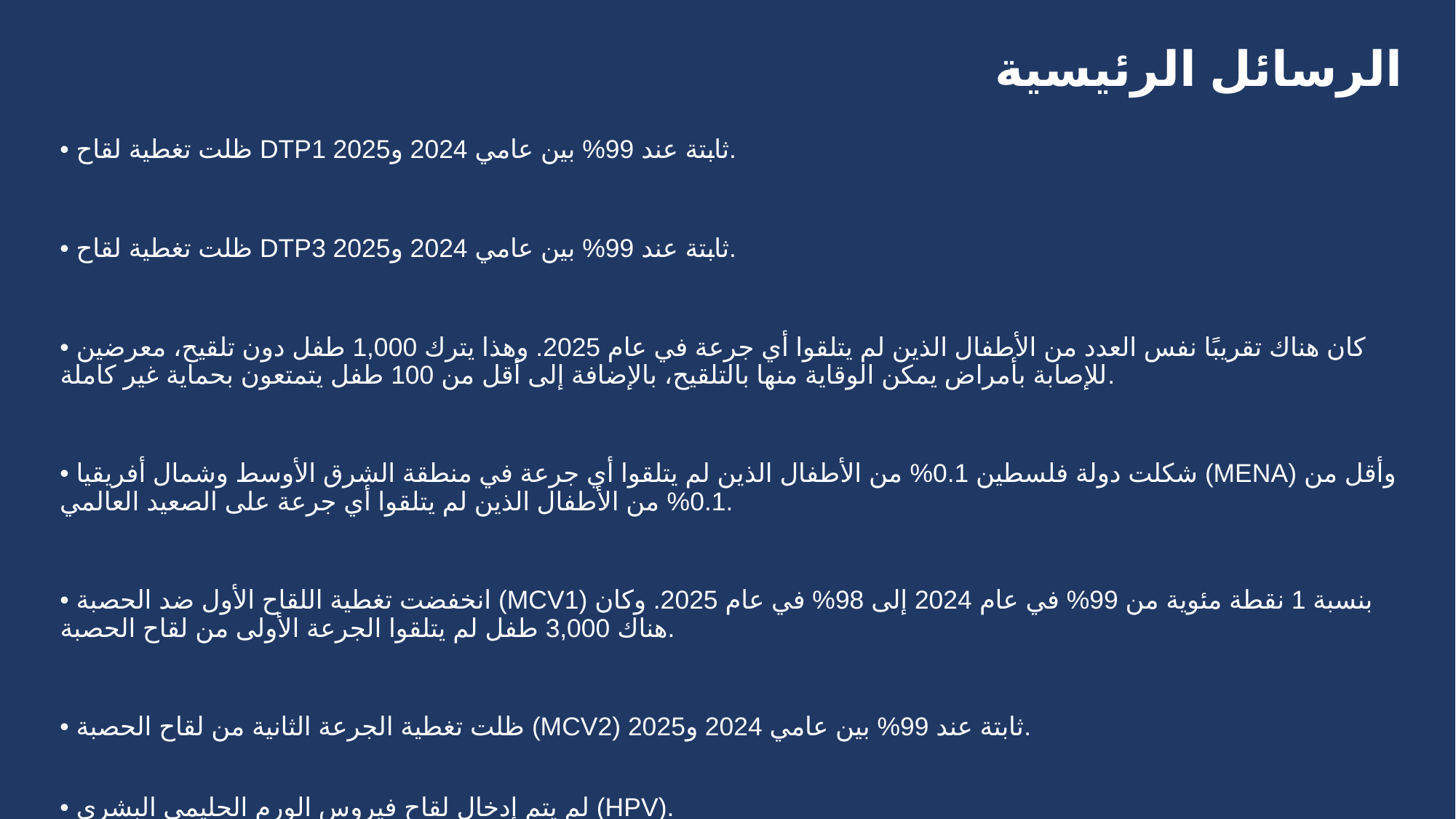

# الرسائل الرئيسية
• ظلت تغطية لقاح DTP1 ثابتة عند 99% بين عامي 2024 و2025.

• ظلت تغطية لقاح DTP3 ثابتة عند 99% بين عامي 2024 و2025.

• كان هناك تقريبًا نفس العدد من الأطفال الذين لم يتلقوا أي جرعة في عام 2025. وهذا يترك 1,000 طفل دون تلقيح، معرضين للإصابة بأمراض يمكن الوقاية منها بالتلقيح، بالإضافة إلى أقل من 100 طفل يتمتعون بحماية غير كاملة.

• شكلت دولة فلسطين 0.1% من الأطفال الذين لم يتلقوا أي جرعة في منطقة الشرق الأوسط وشمال أفريقيا (MENA) وأقل من 0.1% من الأطفال الذين لم يتلقوا أي جرعة على الصعيد العالمي.

• انخفضت تغطية اللقاح الأول ضد الحصبة (MCV1) بنسبة 1 نقطة مئوية من 99% في عام 2024 إلى 98% في عام 2025. وكان هناك 3,000 طفل لم يتلقوا الجرعة الأولى من لقاح الحصبة.

• ظلت تغطية الجرعة الثانية من لقاح الحصبة (MCV2) ثابتة عند 99% بين عامي 2024 و2025.

• لم يتم إدخال لقاح فيروس الورم الحليمي البشري (HPV).